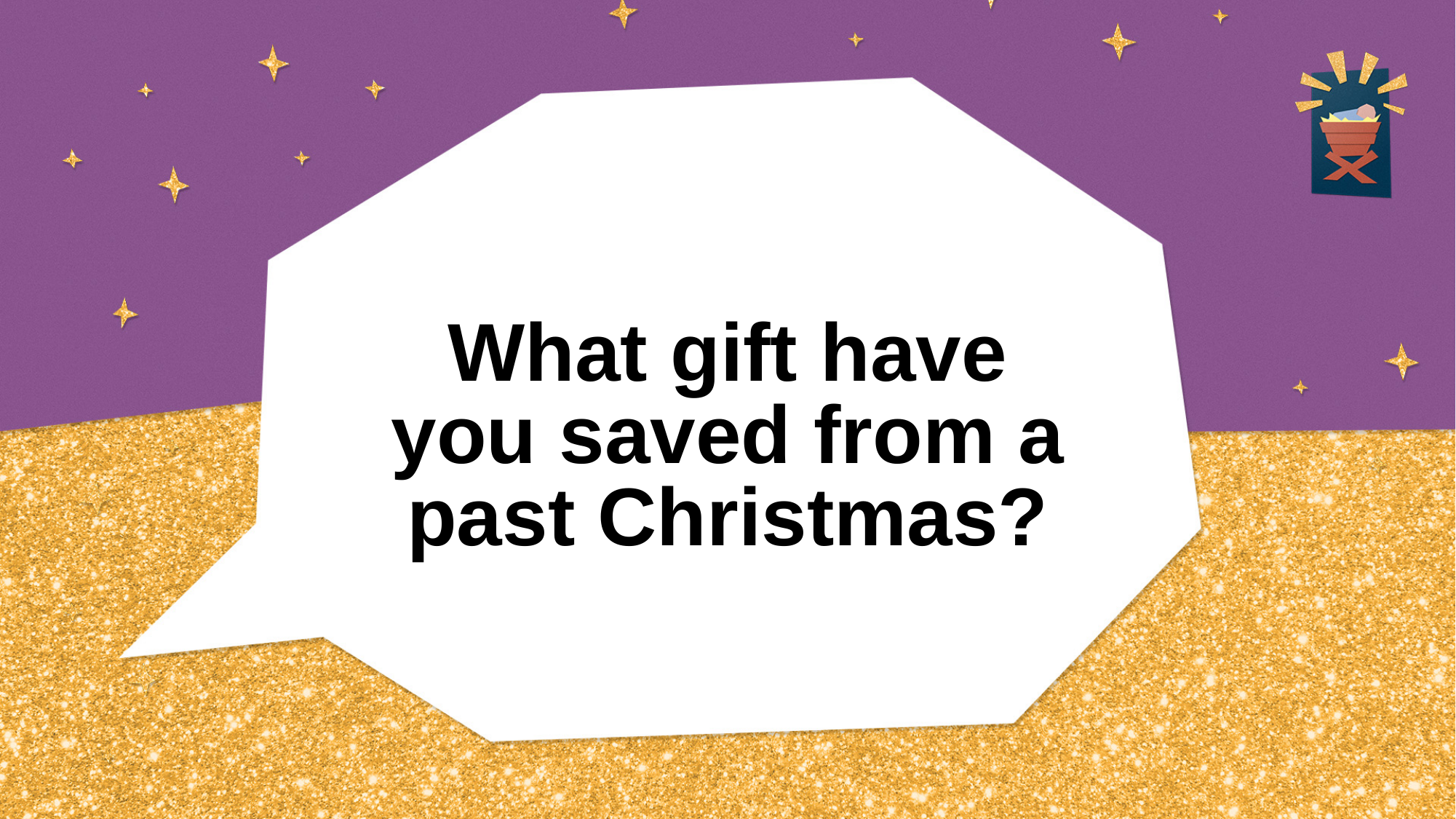

# What gift have you saved from a past Christmas?